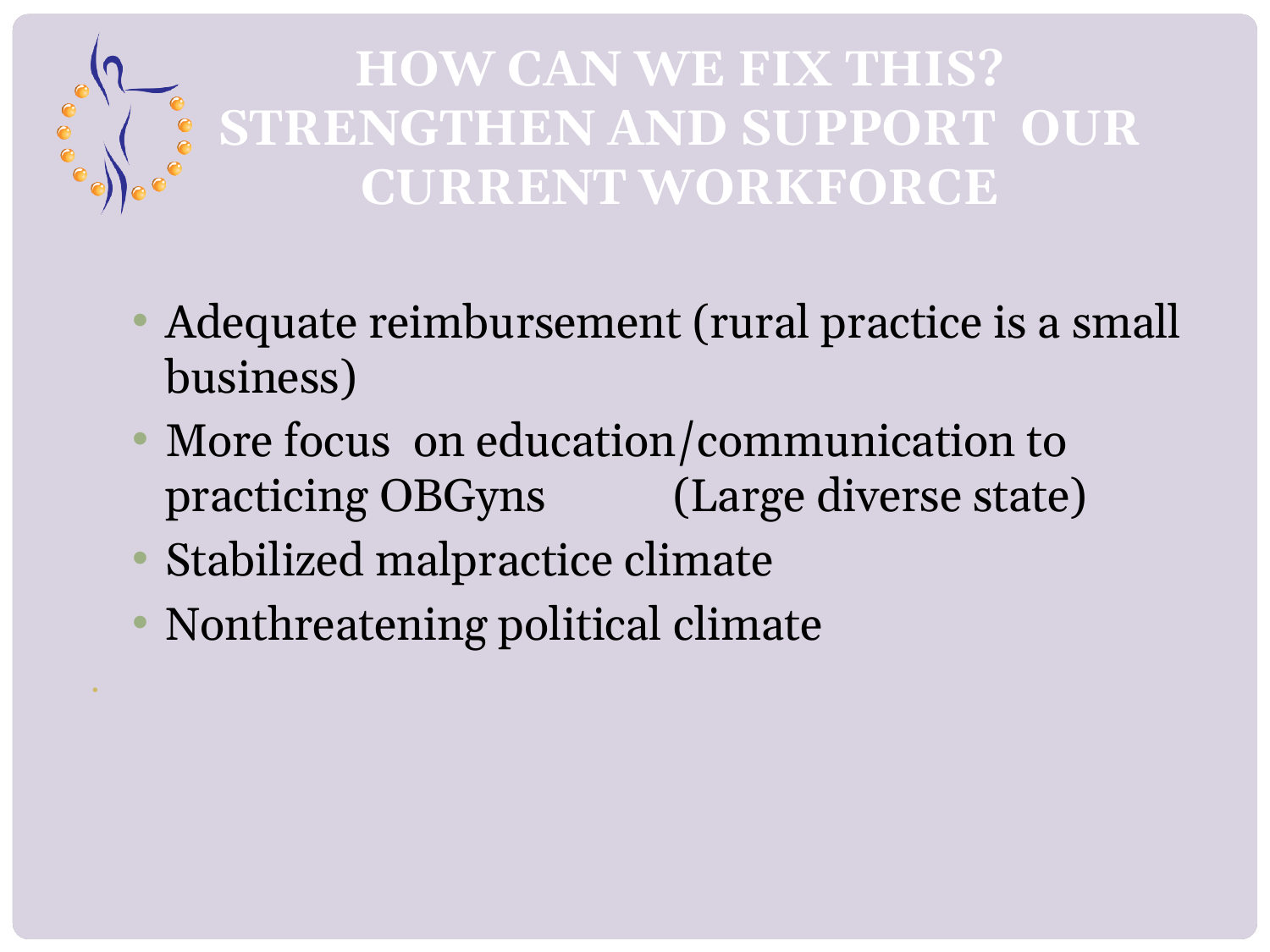

# HOW CAN WE FIX THIS? STRENGTHEN AND SUPPORT  OUR CURRENT WORKFORCE
Adequate reimbursement (rural practice is a small business)
More focus  on education/communication to practicing OBGyns	(Large diverse state)
Stabilized malpractice climate
Nonthreatening political climate